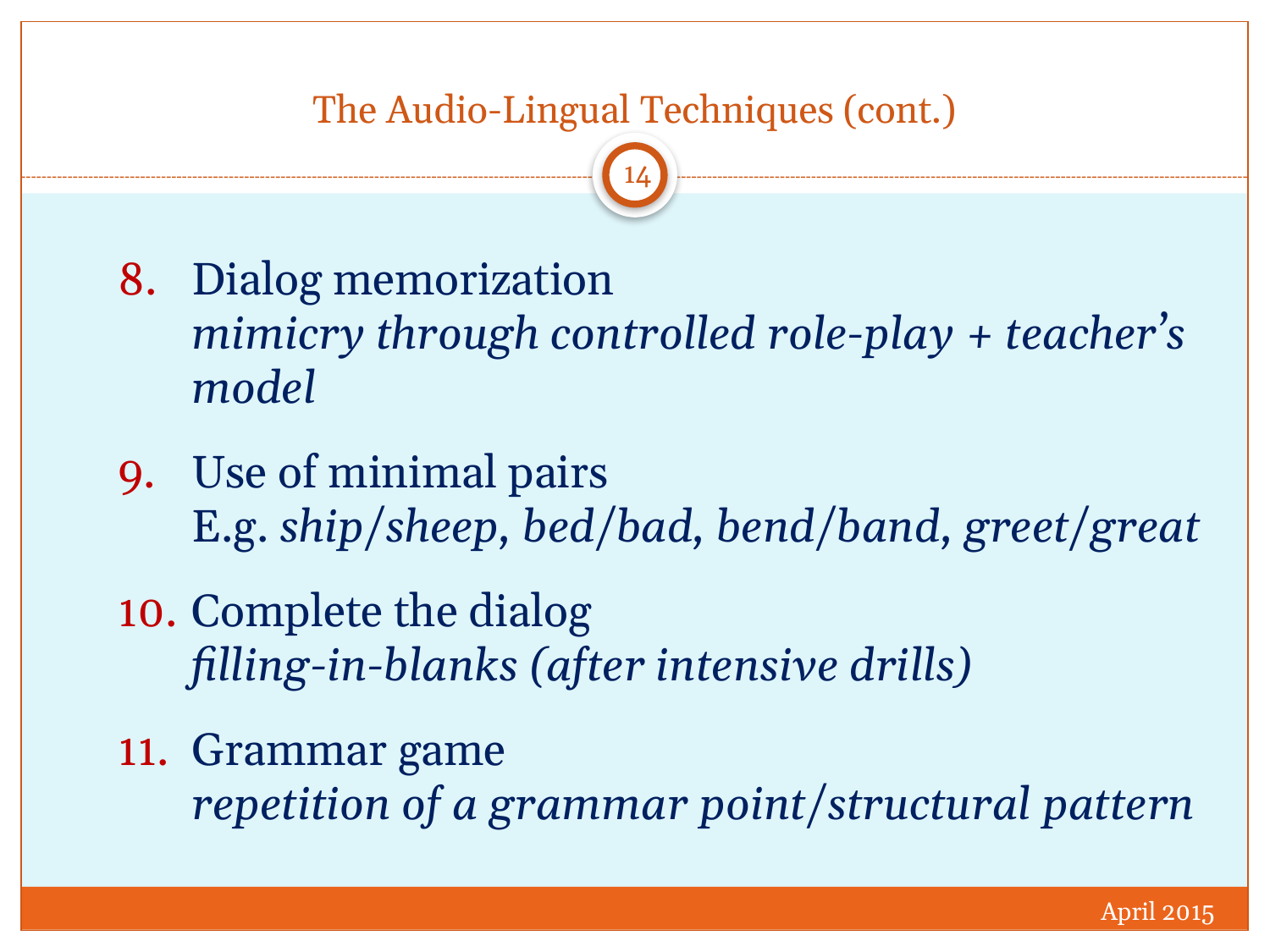

# The Audio-Lingual Techniques (cont.)
14
Dialog memorization
mimicry through controlled role-play + teacher’s model
Use of minimal pairs
E.g. ship/sheep, bed/bad, bend/band, greet/great
Complete the dialog
filling-in-blanks (after intensive drills)
Grammar game
repetition of a grammar point/structural pattern

April 2015